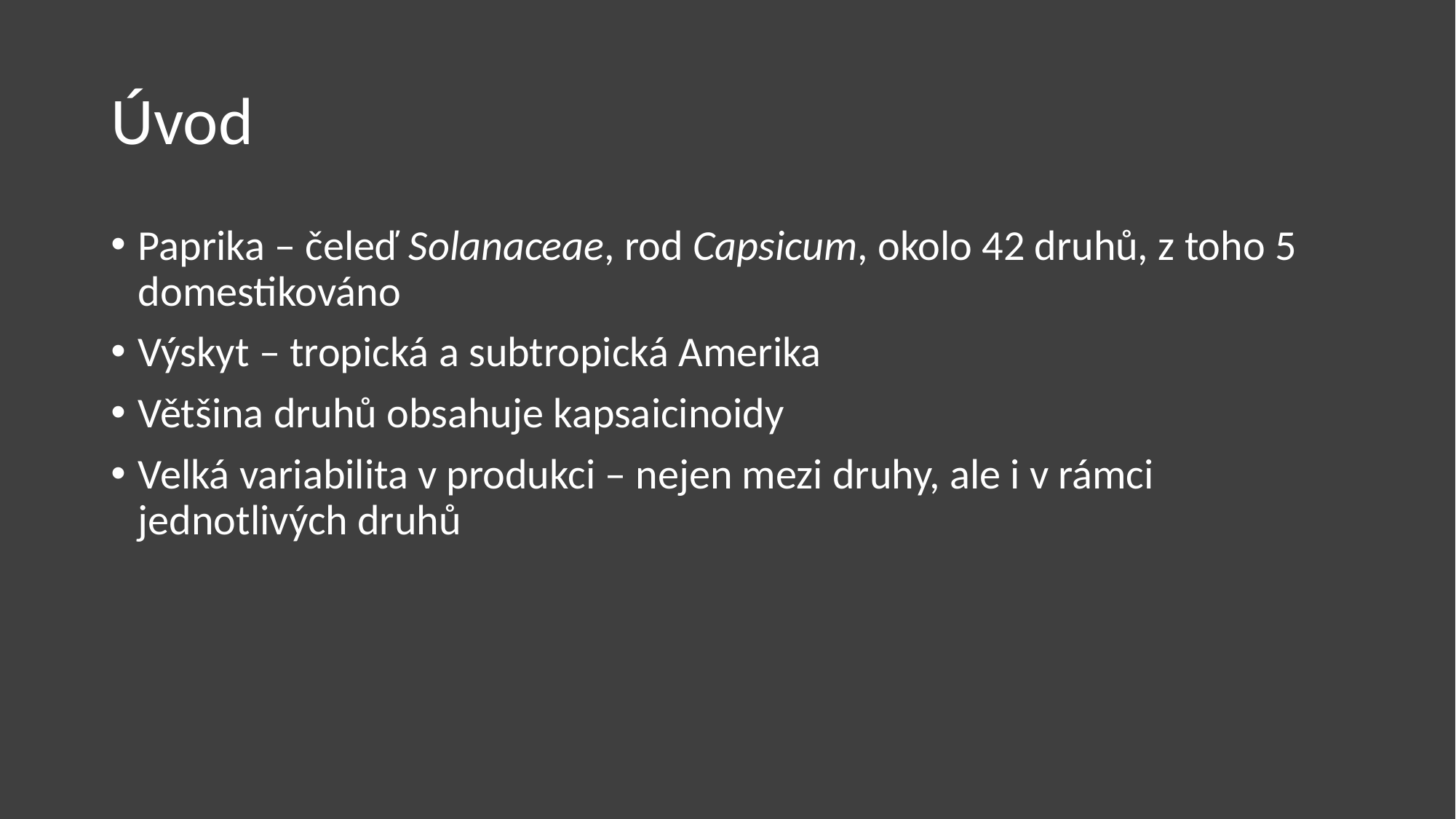

# Úvod
Paprika – čeleď Solanaceae, rod Capsicum, okolo 42 druhů, z toho 5 domestikováno
Výskyt – tropická a subtropická Amerika
Většina druhů obsahuje kapsaicinoidy
Velká variabilita v produkci – nejen mezi druhy, ale i v rámci jednotlivých druhů